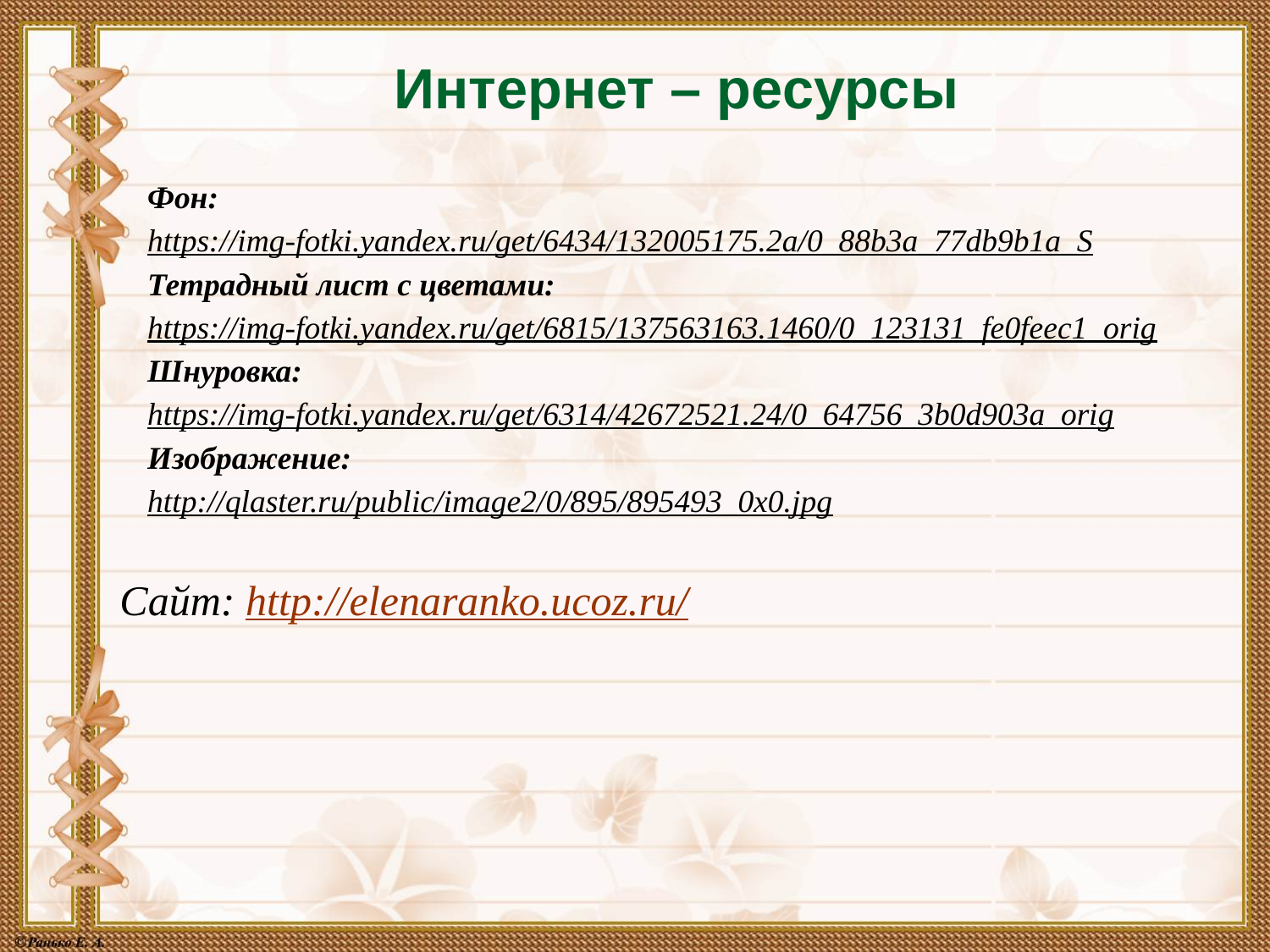

Интернет – ресурсы
Фон:
https://img-fotki.yandex.ru/get/6434/132005175.2a/0_88b3a_77db9b1a_S
Тетрадный лист с цветами:
https://img-fotki.yandex.ru/get/6815/137563163.1460/0_123131_fe0feec1_orig
Шнуровка:
https://img-fotki.yandex.ru/get/6314/42672521.24/0_64756_3b0d903a_orig
Изображение:
http://qlaster.ru/public/image2/0/895/895493_0x0.jpg
Сайт: http://elenaranko.ucoz.ru/